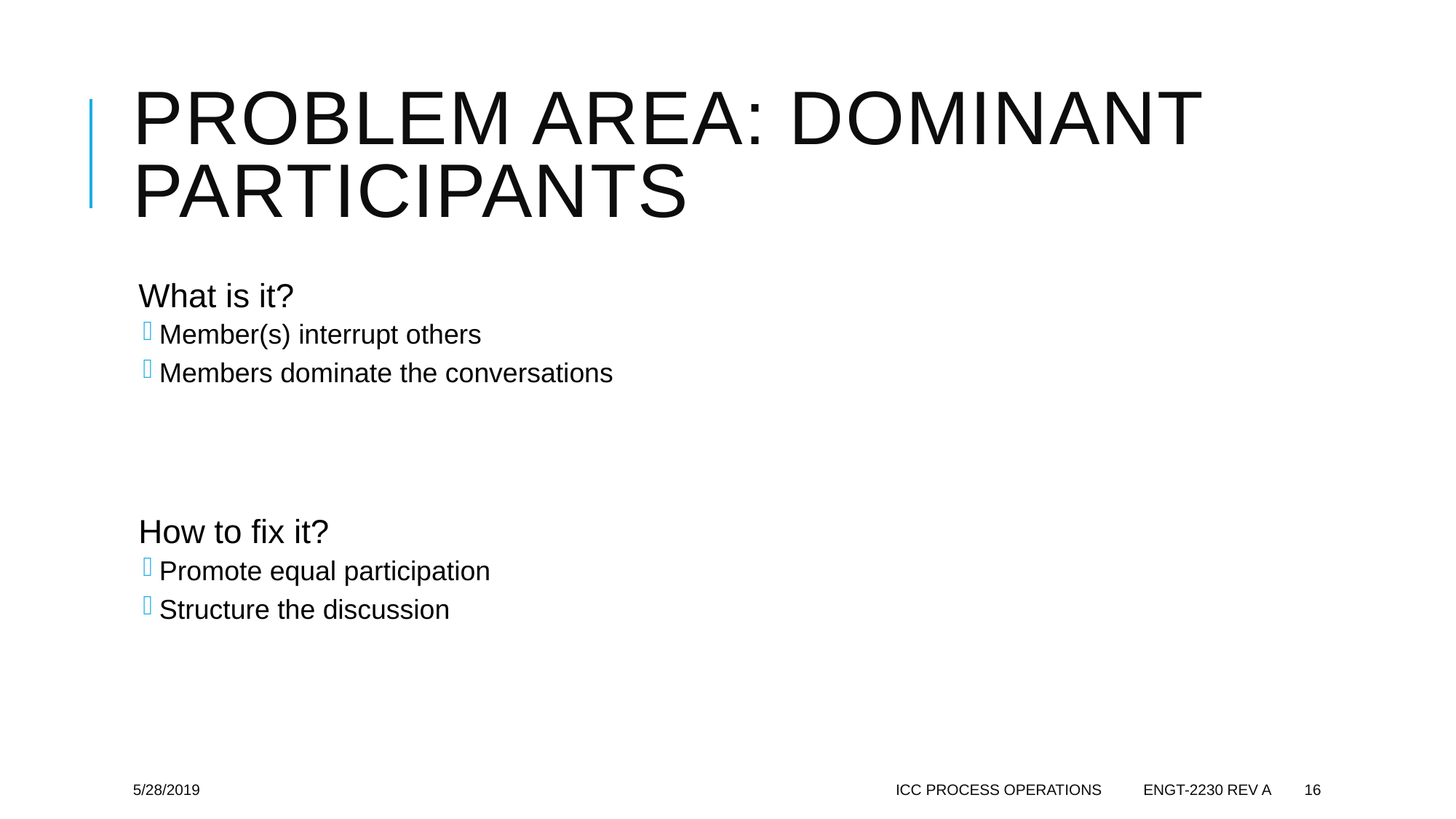

# Problem Area: Dominant Participants
What is it?
Member(s) interrupt others
Members dominate the conversations

How to fix it?
Promote equal participation
Structure the discussion
5/28/2019
ICC Process Operations          ENGT-2230 Rev A
16